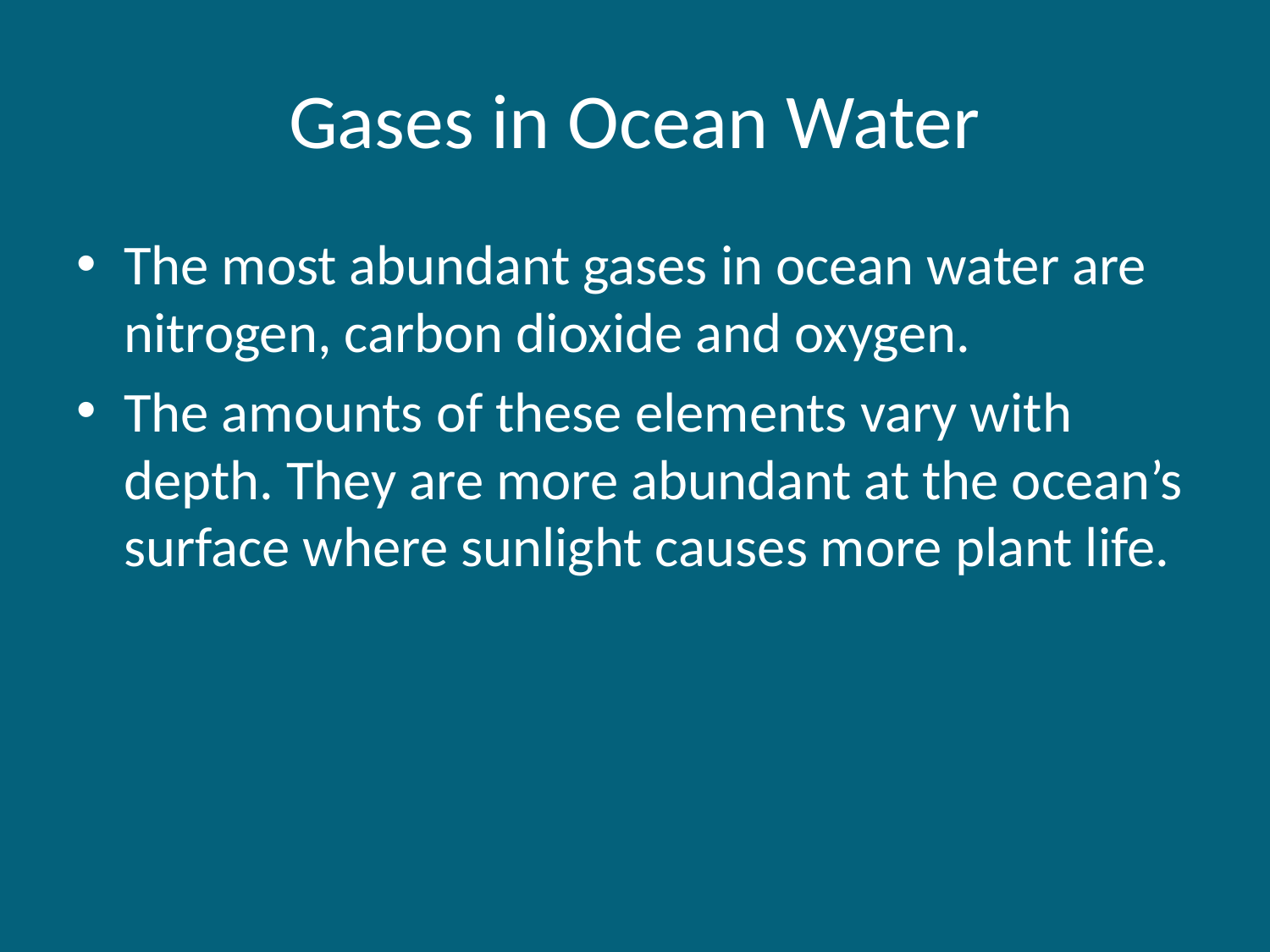

# Gases in Ocean Water
The most abundant gases in ocean water are nitrogen, carbon dioxide and oxygen.
The amounts of these elements vary with depth. They are more abundant at the ocean’s surface where sunlight causes more plant life.